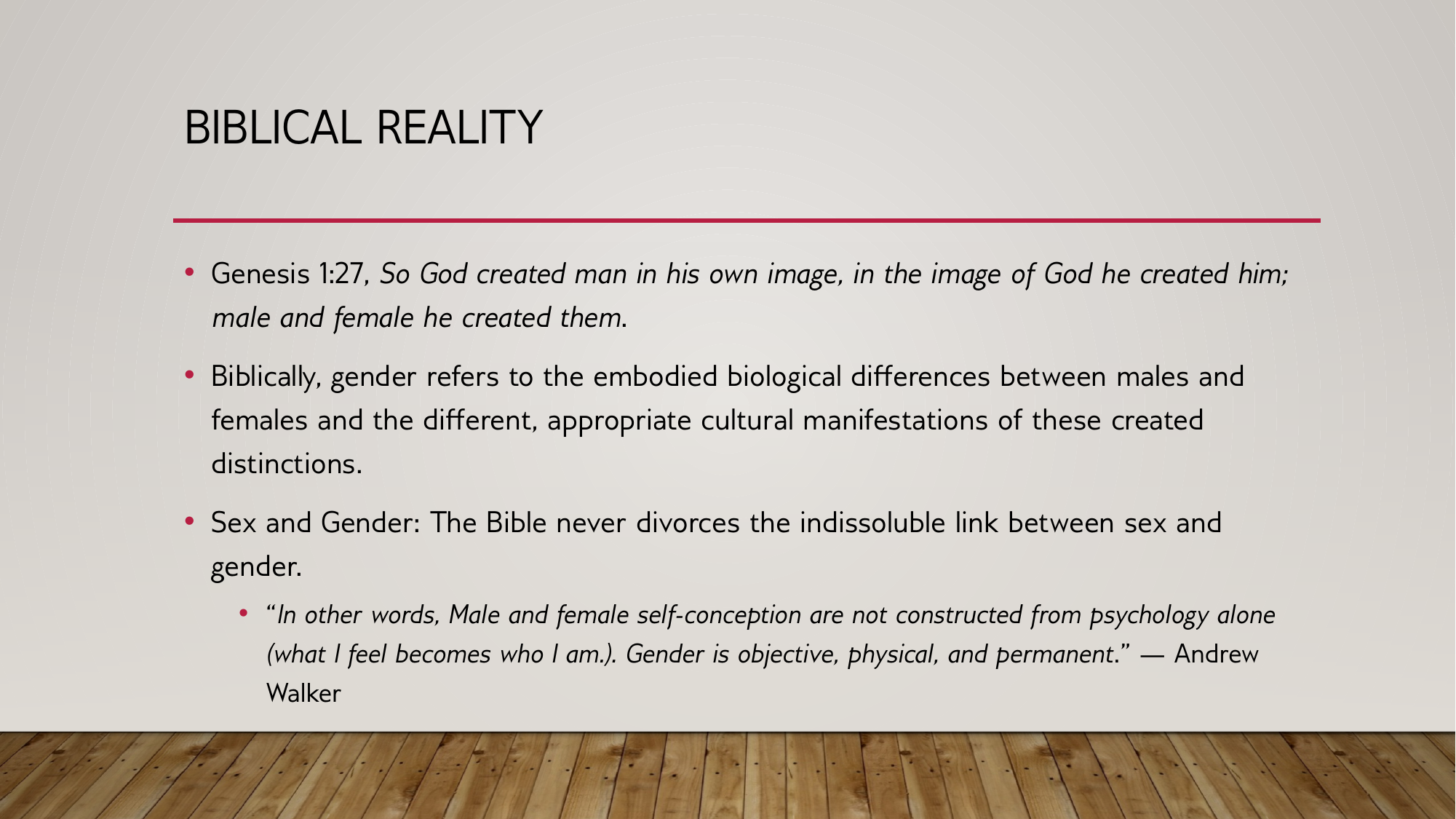

# Biblical Reality
Genesis 1:27, So God created man in his own image, in the image of God he created him; male and female he created them.
Biblically, gender refers to the embodied biological differences between males and females and the different, appropriate cultural manifestations of these created distinctions.
Sex and Gender: The Bible never divorces the indissoluble link between sex and gender.
“In other words, Male and female self-conception are not constructed from psychology alone (what I feel becomes who I am.). Gender is objective, physical, and permanent.” — Andrew Walker